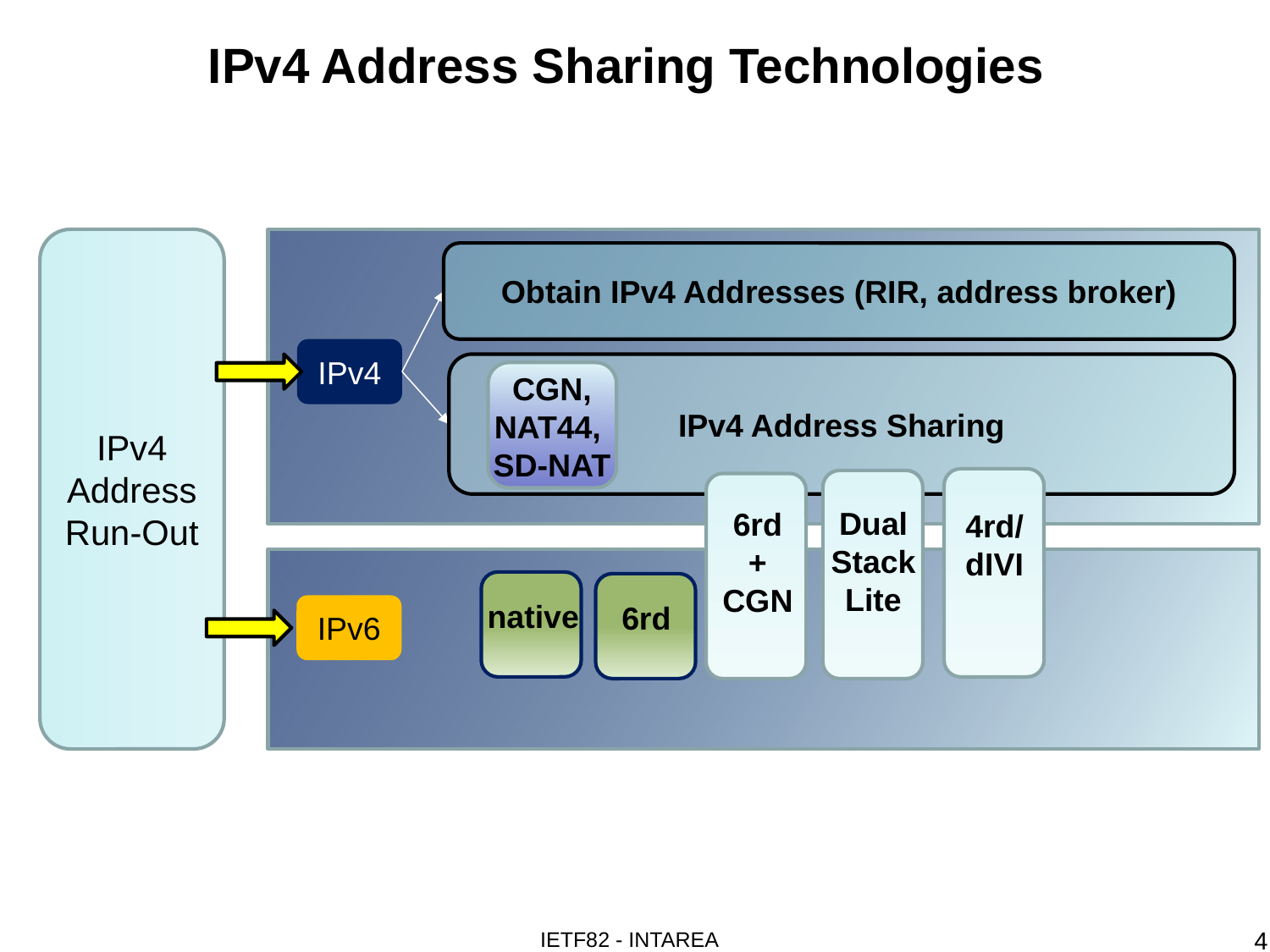

# IPv4 Address Sharing Technologies
IPv4 Address
Run-Out

Obtain IPv4 Addresses (RIR, address broker)
IPv4

IPv4 Address Sharing

CGN, NAT44,
SD-NAT

Dual
Stack
Lite
6rd
+
CGN
4rd/
dIVI

native
6rd
IPv6

4
IETF82 - INTAREA